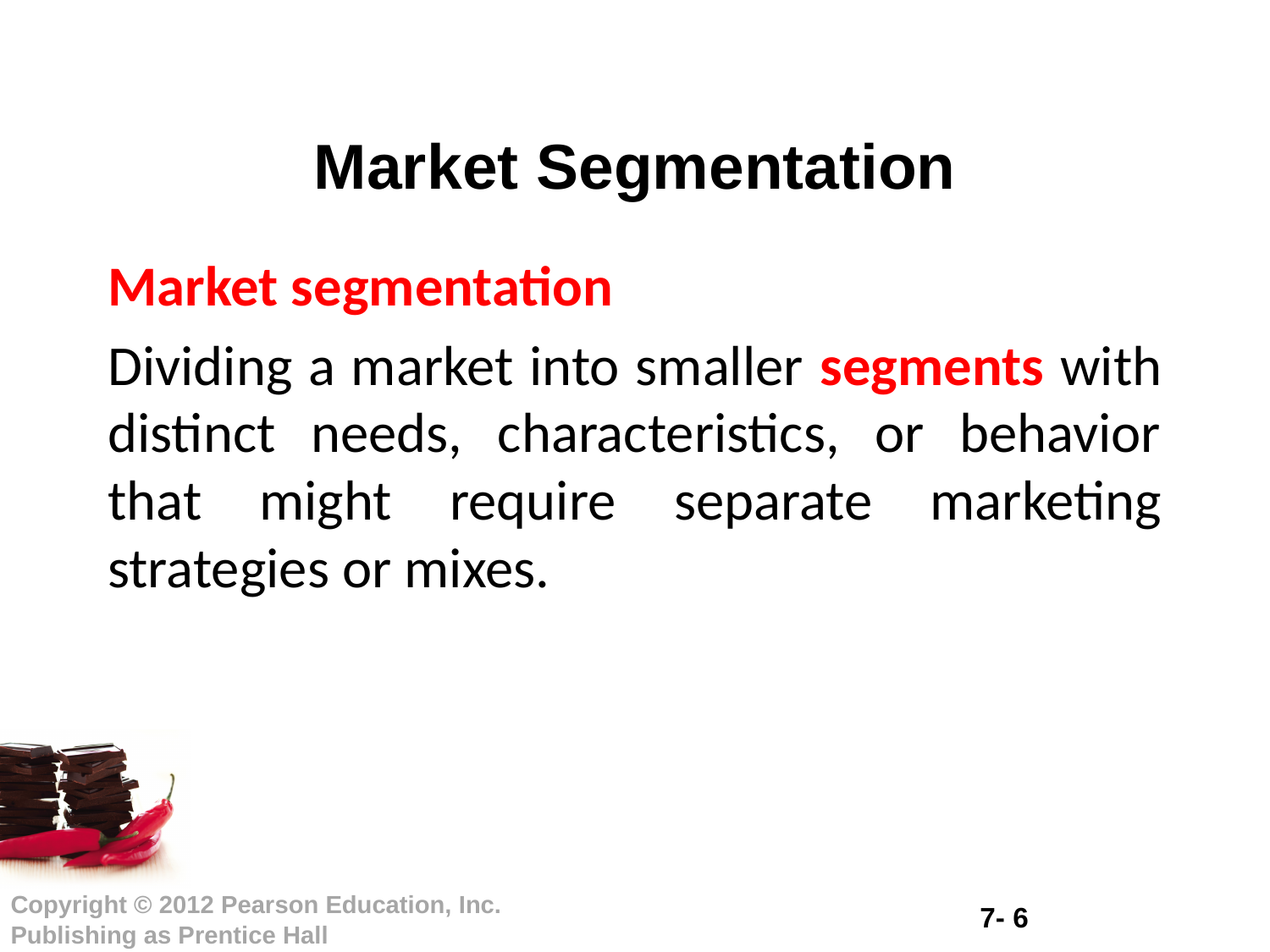

# Market Segmentation
Market segmentation
Dividing a market into smaller segments with distinct needs, characteristics, or behavior that might require separate marketing strategies or mixes.